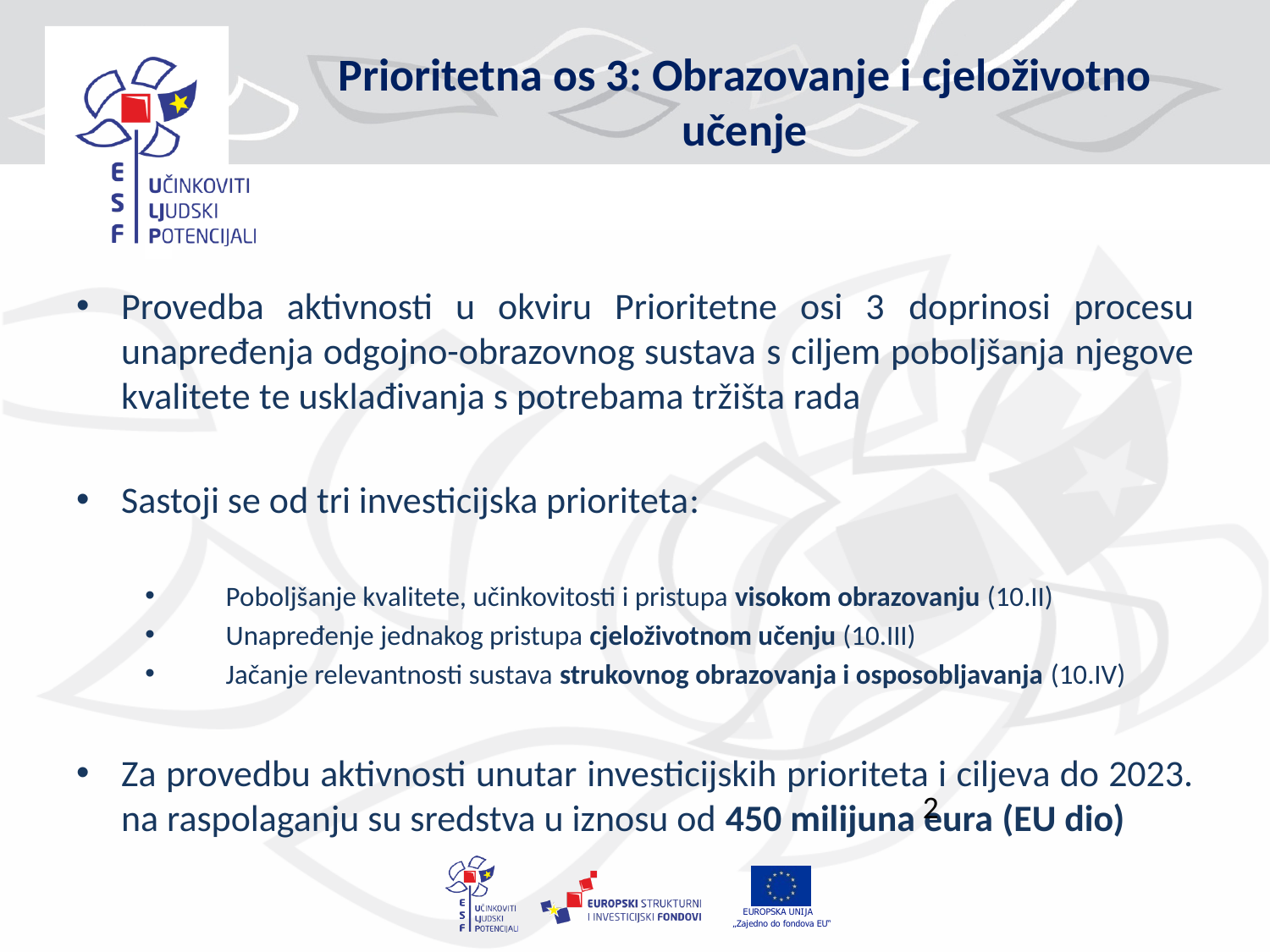

# Prioritetna os 3: Obrazovanje i cjeloživotno učenje
Provedba aktivnosti u okviru Prioritetne osi 3 doprinosi procesu unapređenja odgojno-obrazovnog sustava s ciljem poboljšanja njegove kvalitete te usklađivanja s potrebama tržišta rada

Sastoji se od tri investicijska prioriteta:

Poboljšanje kvalitete, učinkovitosti i pristupa visokom obrazovanju (10.II)
Unapređenje jednakog pristupa cjeloživotnom učenju (10.III)
Jačanje relevantnosti sustava strukovnog obrazovanja i osposobljavanja (10.IV)

Za provedbu aktivnosti unutar investicijskih prioriteta i ciljeva do 2023. na raspolaganju su sredstva u iznosu od 450 milijuna eura (EU dio)

2